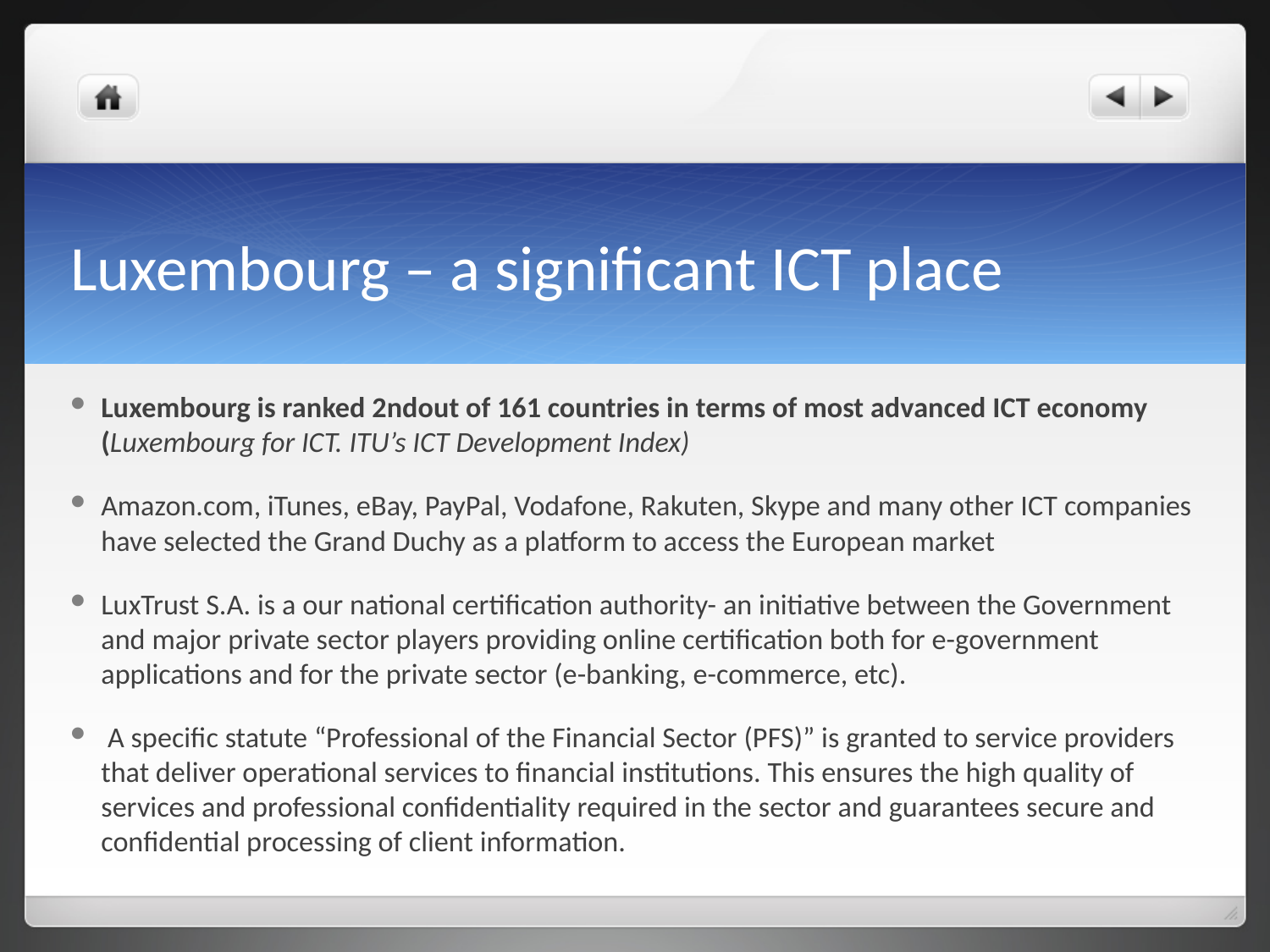

# Luxembourg – a significant ICT place
Luxembourg is ranked 2ndout of 161 countries in terms of most advanced ICT economy (Luxembourg for ICT. ITU’s ICT Development Index)
Amazon.com, iTunes, eBay, PayPal, Vodafone, Rakuten, Skype and many other ICT companies have selected the Grand Duchy as a platform to access the European market
LuxTrust S.A. is a our national certification authority- an initiative between the Government and major private sector players providing online certification both for e-government applications and for the private sector (e-banking, e-commerce, etc).
 A specific statute “Professional of the Financial Sector (PFS)” is granted to service providers that deliver operational services to financial institutions. This ensures the high quality of services and professional confidentiality required in the sector and guarantees secure and confidential processing of client information.